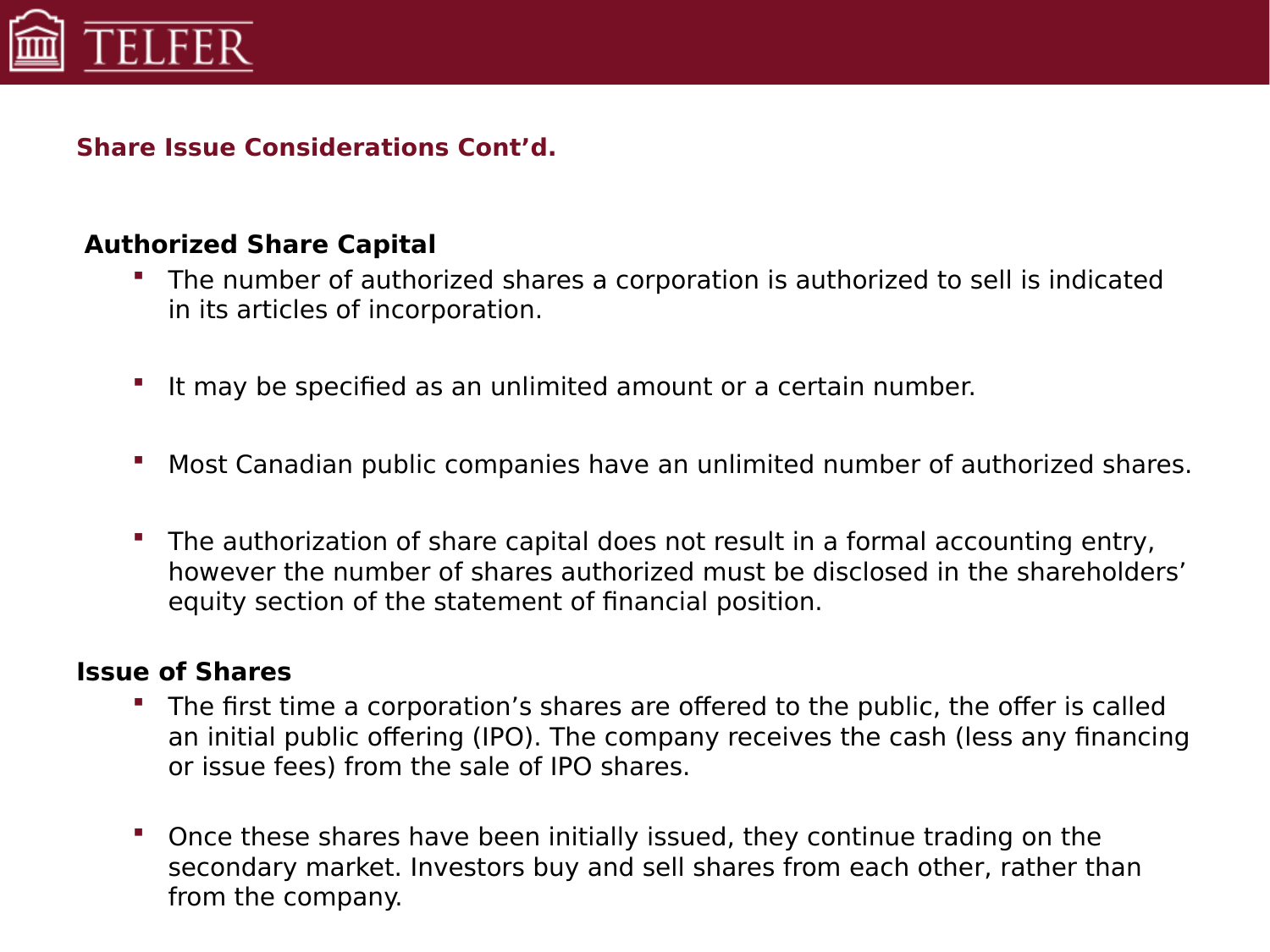

# Share Issue Considerations Cont’d.
 Authorized Share Capital
The number of authorized shares a corporation is authorized to sell is indicated in its articles of incorporation.

It may be specified as an unlimited amount or a certain number.

Most Canadian public companies have an unlimited number of authorized shares.

The authorization of share capital does not result in a formal accounting entry, however the number of shares authorized must be disclosed in the shareholders’ equity section of the statement of financial position.

Issue of Shares
The first time a corporation’s shares are offered to the public, the offer is called an initial public offering (IPO). The company receives the cash (less any financing or issue fees) from the sale of IPO shares.

Once these shares have been initially issued, they continue trading on the secondary market. Investors buy and sell shares from each other, rather than from the company.